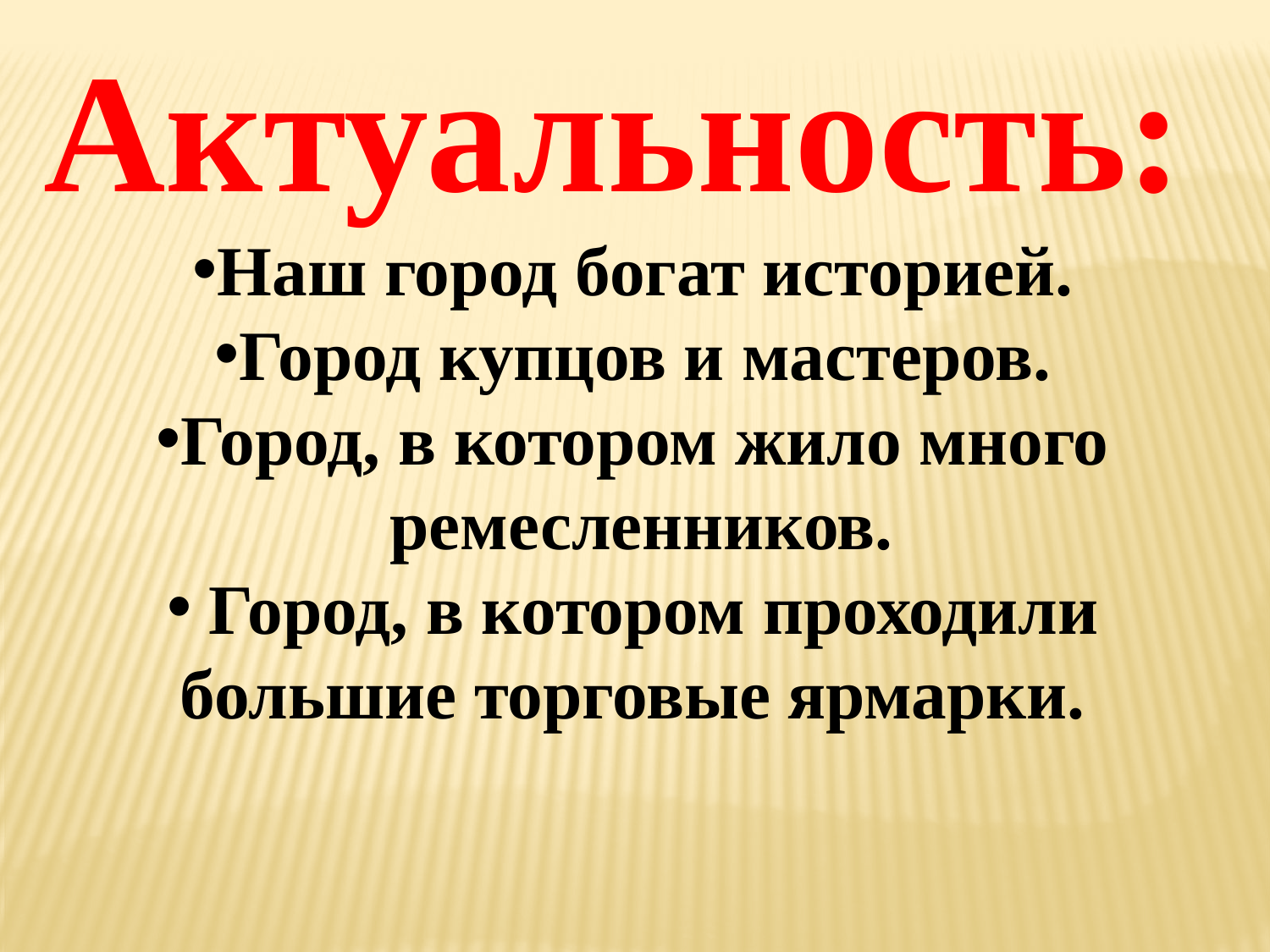

Актуальность:

Наш город богат историей.
Город купцов и мастеров.
Город, в котором жило много
ремесленников.
 Город, в котором проходили
большие торговые ярмарки.